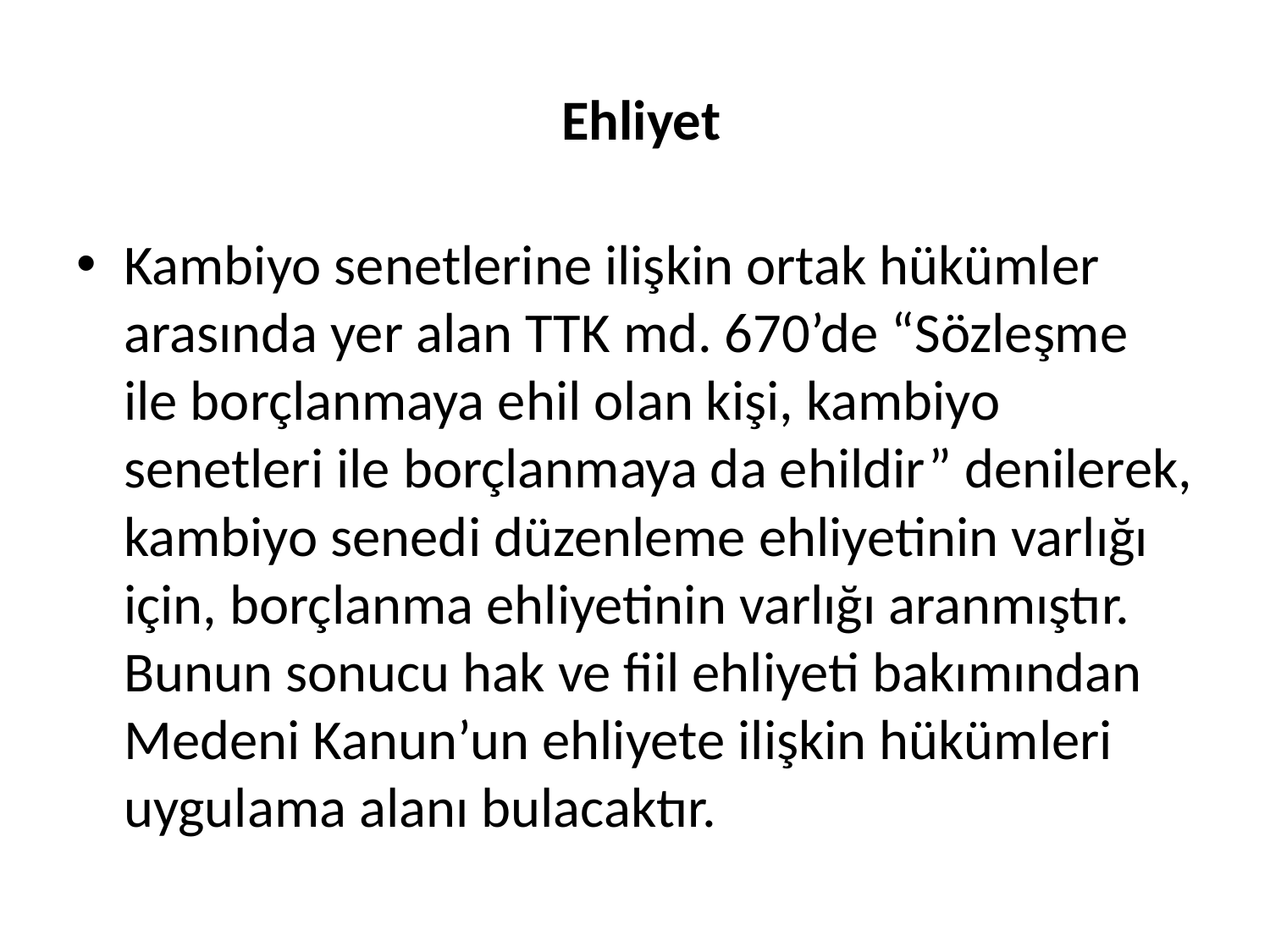

# Ehliyet
Kambiyo senetlerine ilişkin ortak hükümler arasında yer alan TTK md. 670’de “Sözleşme ile borçlanmaya ehil olan kişi, kambiyo senetleri ile borçlanmaya da ehildir” denilerek, kambiyo senedi düzenleme ehliyetinin varlığı için, borçlanma ehliyetinin varlığı aranmıştır. Bunun sonucu hak ve fiil ehliyeti bakımından Medeni Kanun’un ehliyete ilişkin hükümleri uygulama alanı bulacaktır.